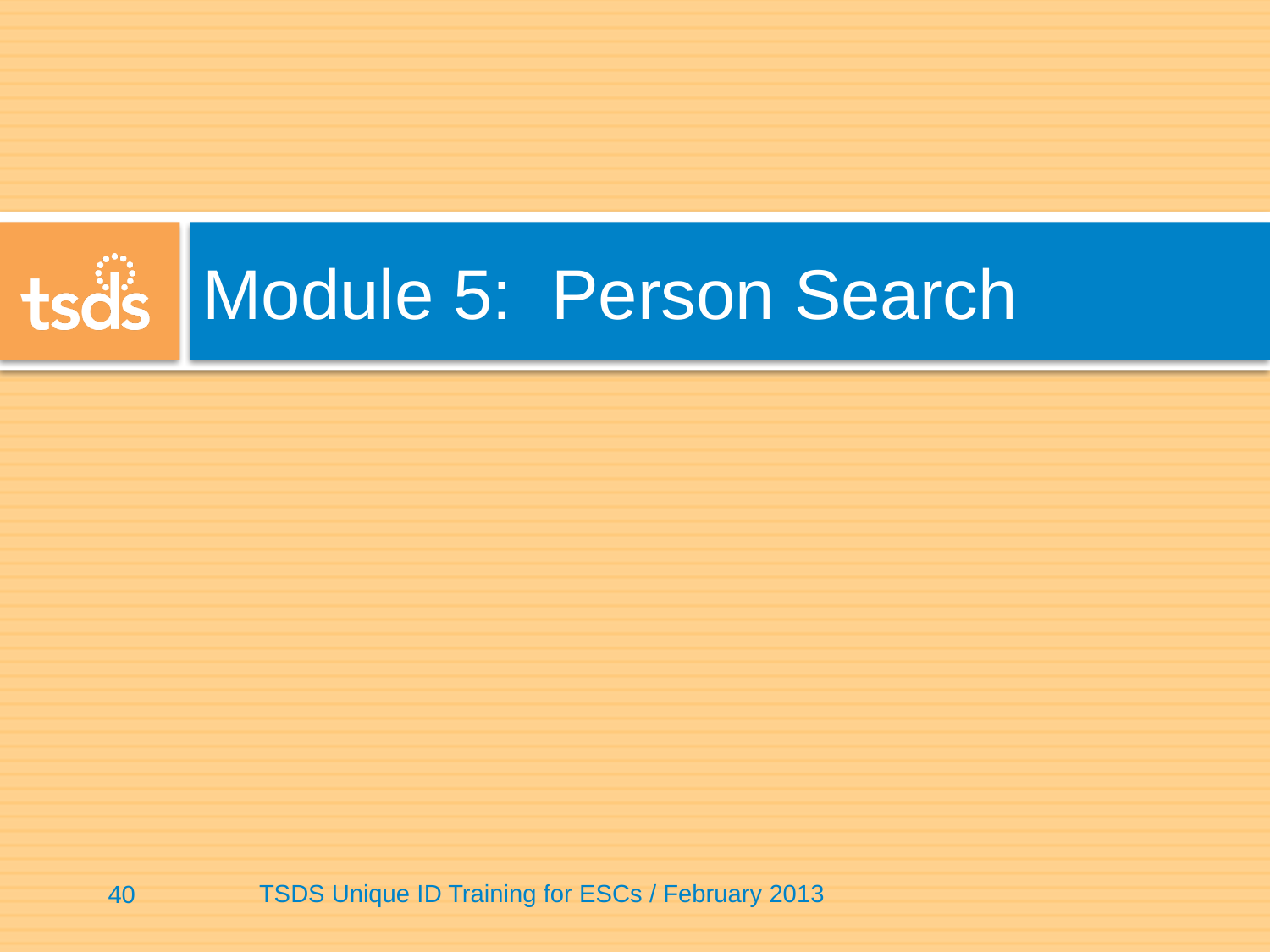

# Module 5:  Person Search
TSDS Unique ID Training for ESCs / February 2013
40